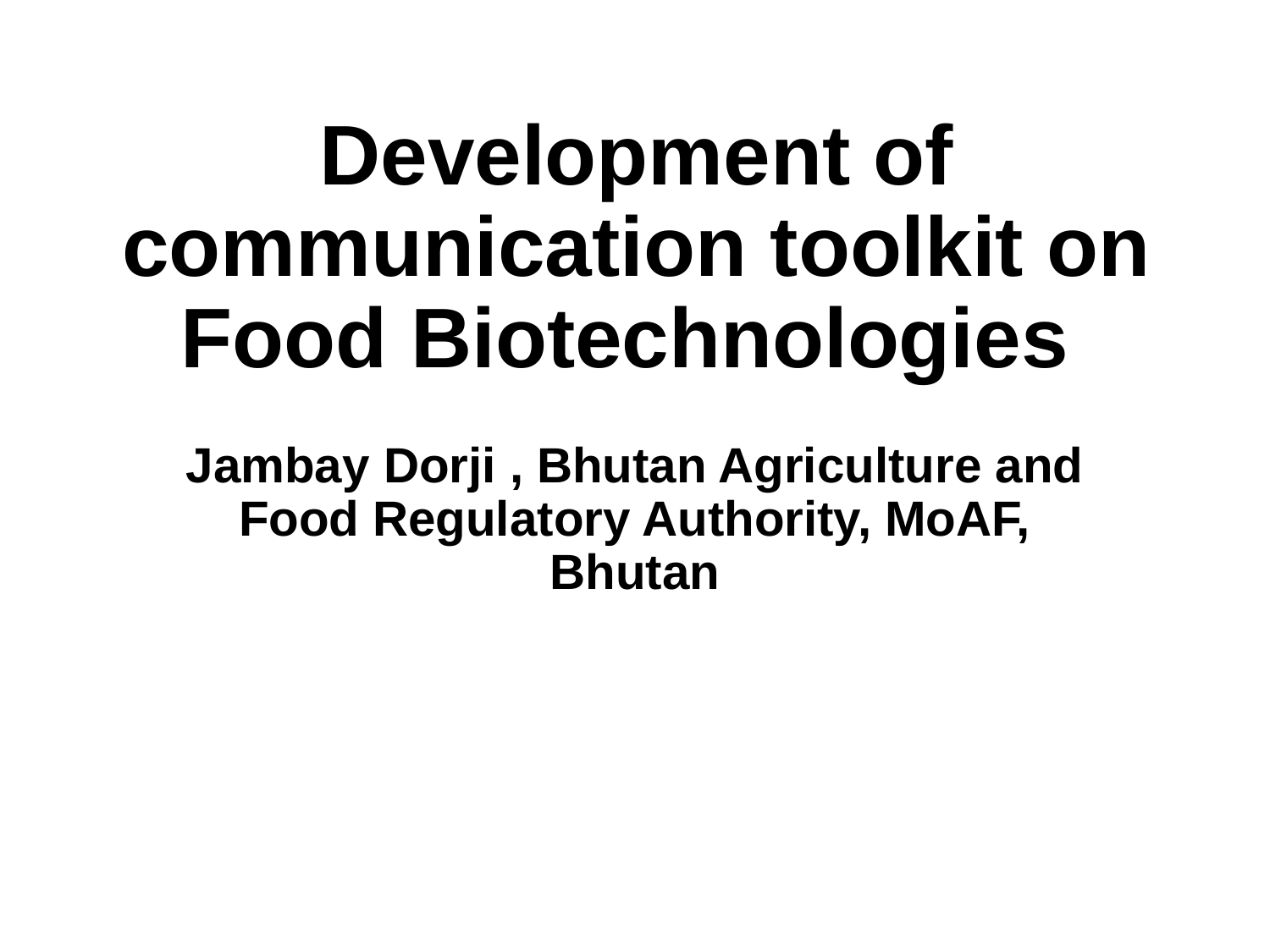

# Development of communication toolkit on Food Biotechnologies
Jambay Dorji , Bhutan Agriculture and Food Regulatory Authority, MoAF, Bhutan